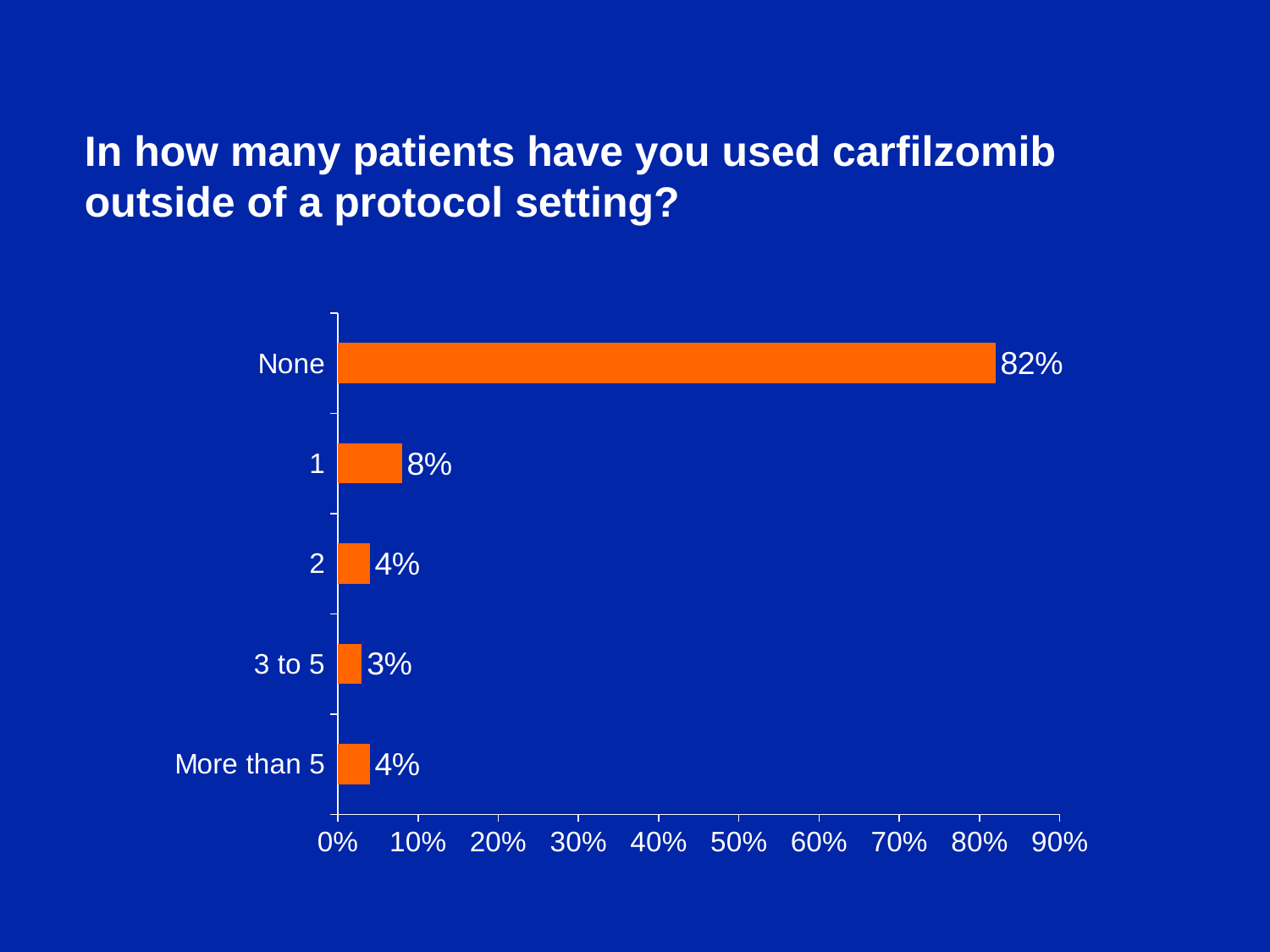

In how many patients have you used carfilzomib outside of a protocol setting?

### Chart

| Category | Series 1 |
|---|---|
| More than 5 | 0.04 |
| 3 to 5 | 0.03 |
| 2 | 0.04 |
| 1 | 0.08 |
| None | 0.82 |